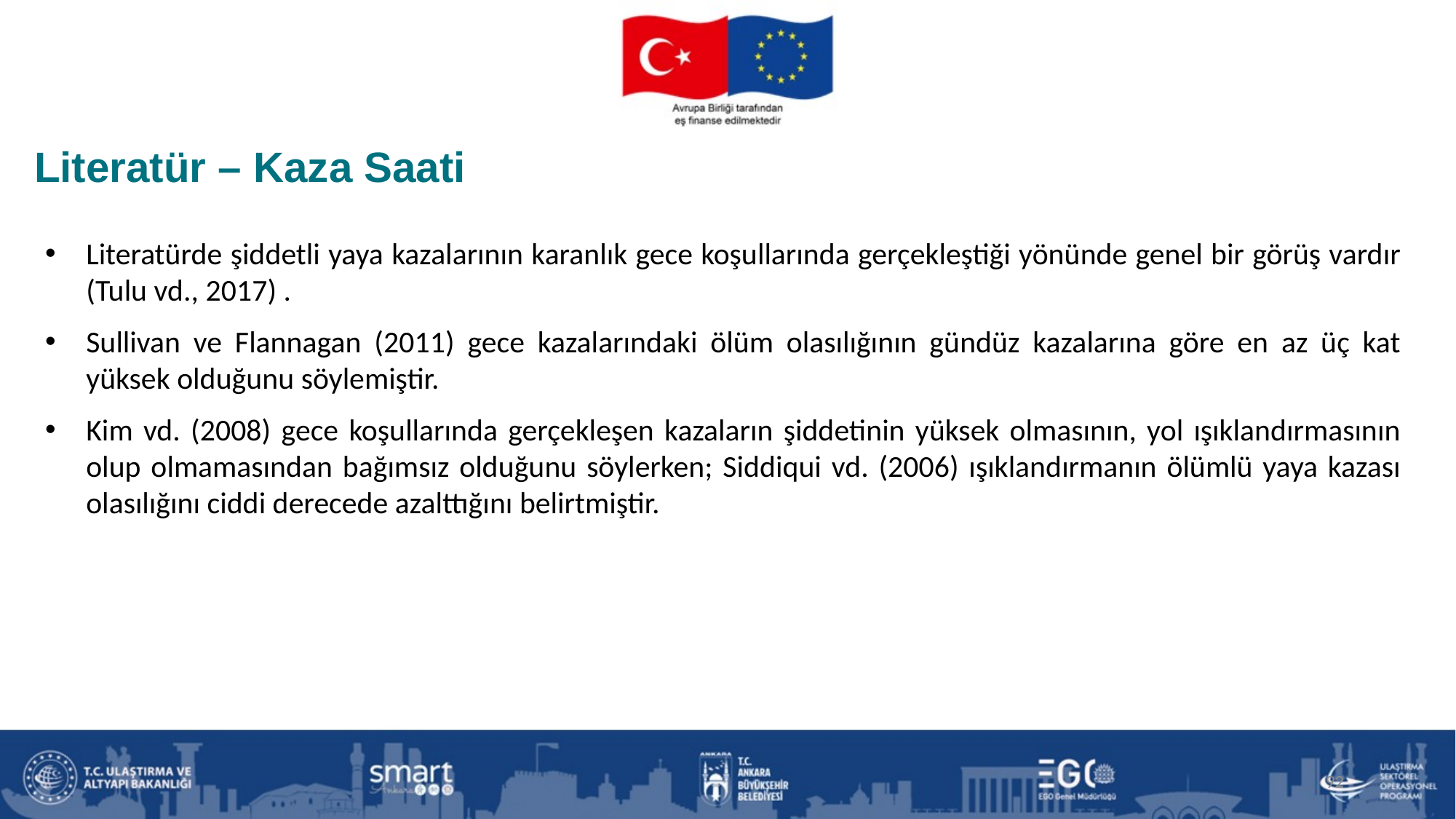

Literatür – Kaza Saati

Literatürde şiddetli yaya kazalarının karanlık gece koşullarında gerçekleştiği yönünde genel bir görüş vardır (Tulu vd., 2017) .
Sullivan ve Flannagan (2011) gece kazalarındaki ölüm olasılığının gündüz kazalarına göre en az üç kat yüksek olduğunu söylemiştir.
Kim vd. (2008) gece koşullarında gerçekleşen kazaların şiddetinin yüksek olmasının, yol ışıklandırmasının olup olmamasından bağımsız olduğunu söylerken; Siddiqui vd. (2006) ışıklandırmanın ölümlü yaya kazası olasılığını ciddi derecede azalttığını belirtmiştir.

92